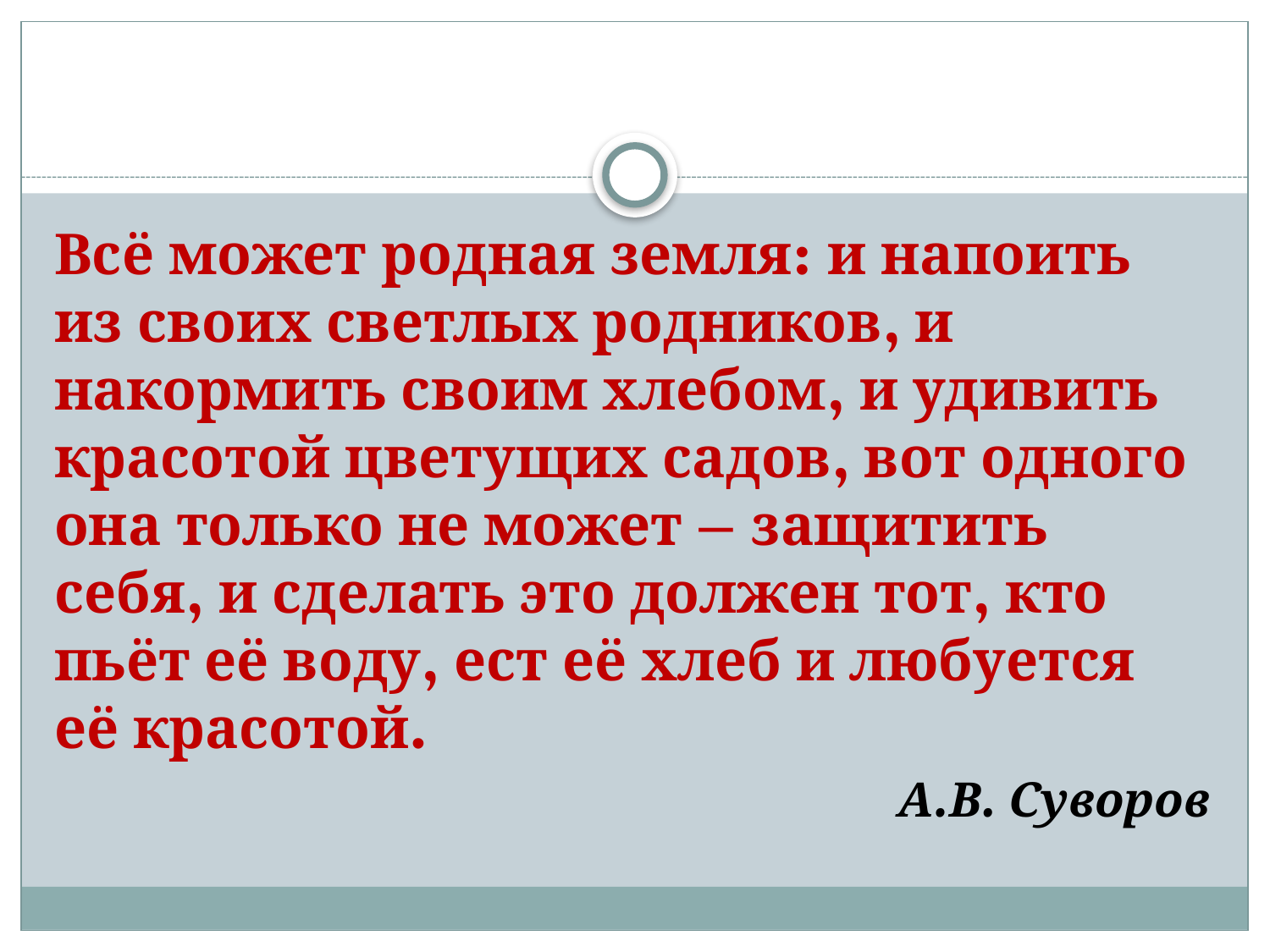

#
Всё может родная земля: и напоить из своих светлых родников, и накормить своим хлебом, и удивить красотой цветущих садов, вот одного она только не может – защитить себя, и сделать это должен тот, кто пьёт её воду, ест её хлеб и любуется её красотой.
А.В. Суворов